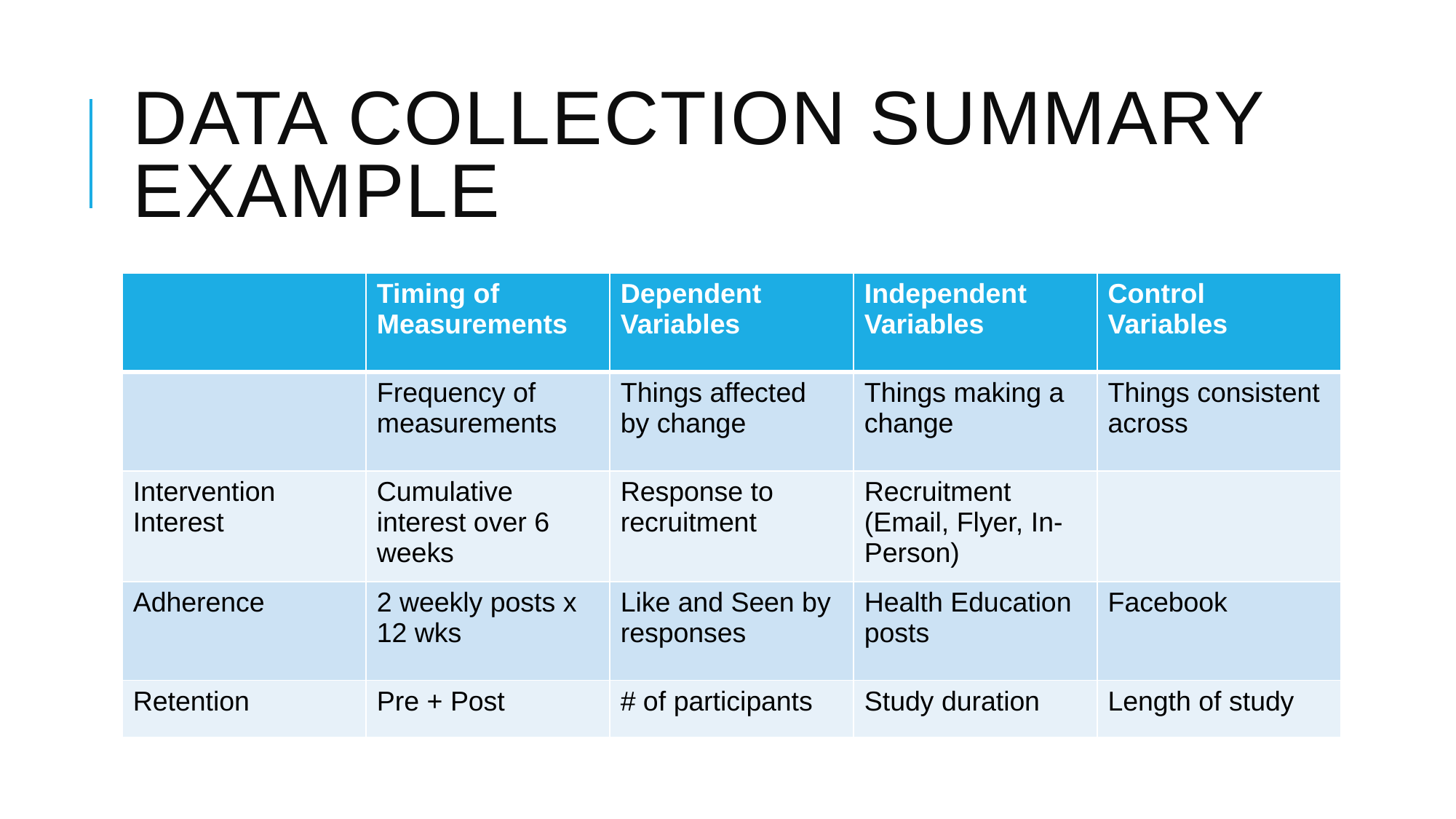

# Data collection summary example
|  | Timing of Measurements | Dependent Variables | Independent Variables | Control Variables |
| --- | --- | --- | --- | --- |
|  | Frequency of measurements | Things affected by change | Things making a change | Things consistent across |
| Intervention Interest | Cumulative interest over 6 weeks | Response to recruitment | Recruitment (Email, Flyer, In-Person) |  |
| Adherence | 2 weekly posts x 12 wks | Like and Seen by responses | Health Education posts | Facebook |
| Retention | Pre + Post | # of participants | Study duration | Length of study |